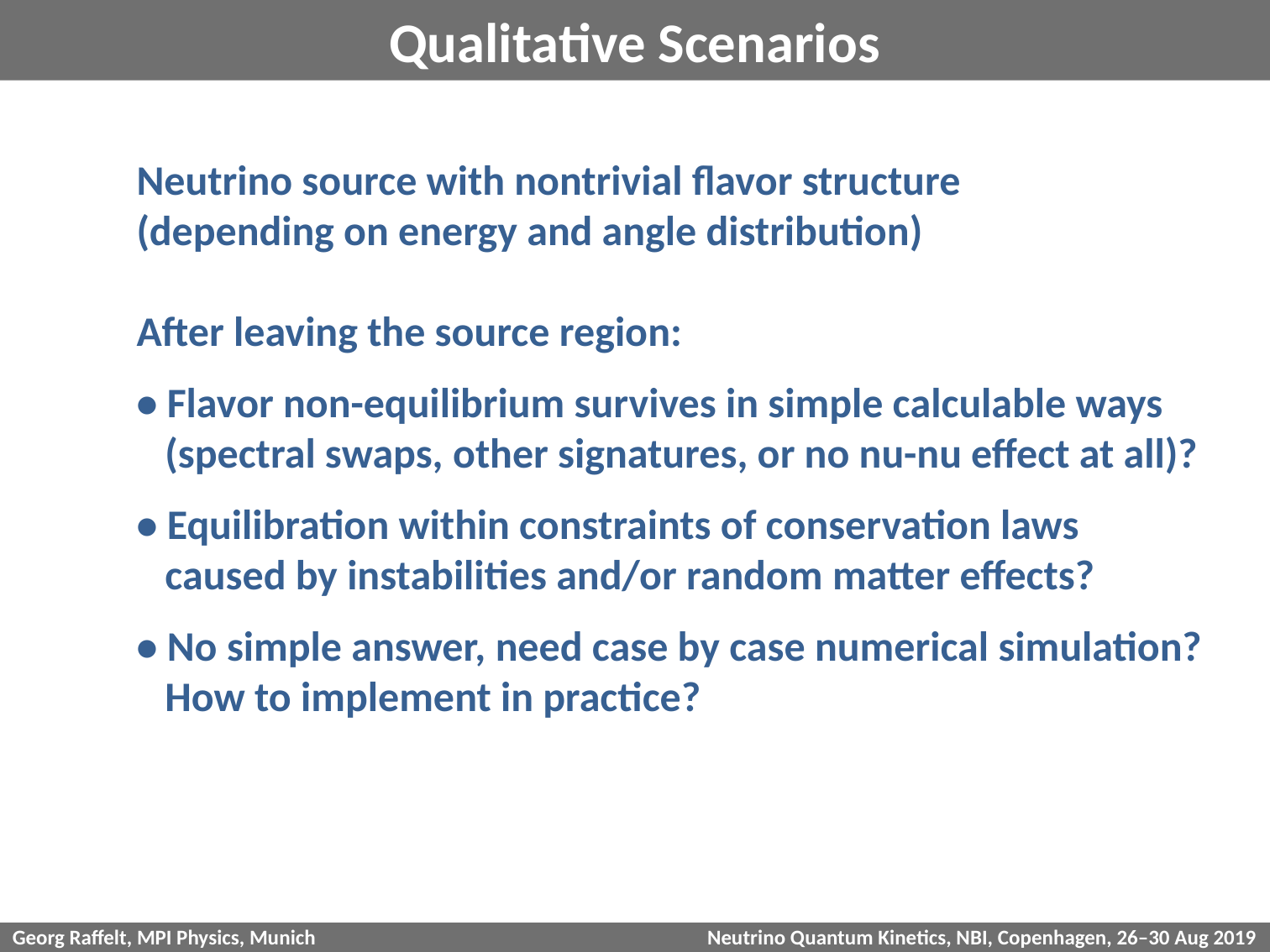

# Qualitative Scenarios
Neutrino source with nontrivial flavor structure
(depending on energy and angle distribution)

After leaving the source region:

• Flavor non-equilibrium survives in simple calculable ways
   (spectral swaps, other signatures, or no nu-nu effect at all)?

• Equilibration within constraints of conservation laws
   caused by instabilities and/or random matter effects?

• No simple answer, need case by case numerical simulation?
   How to implement in practice?